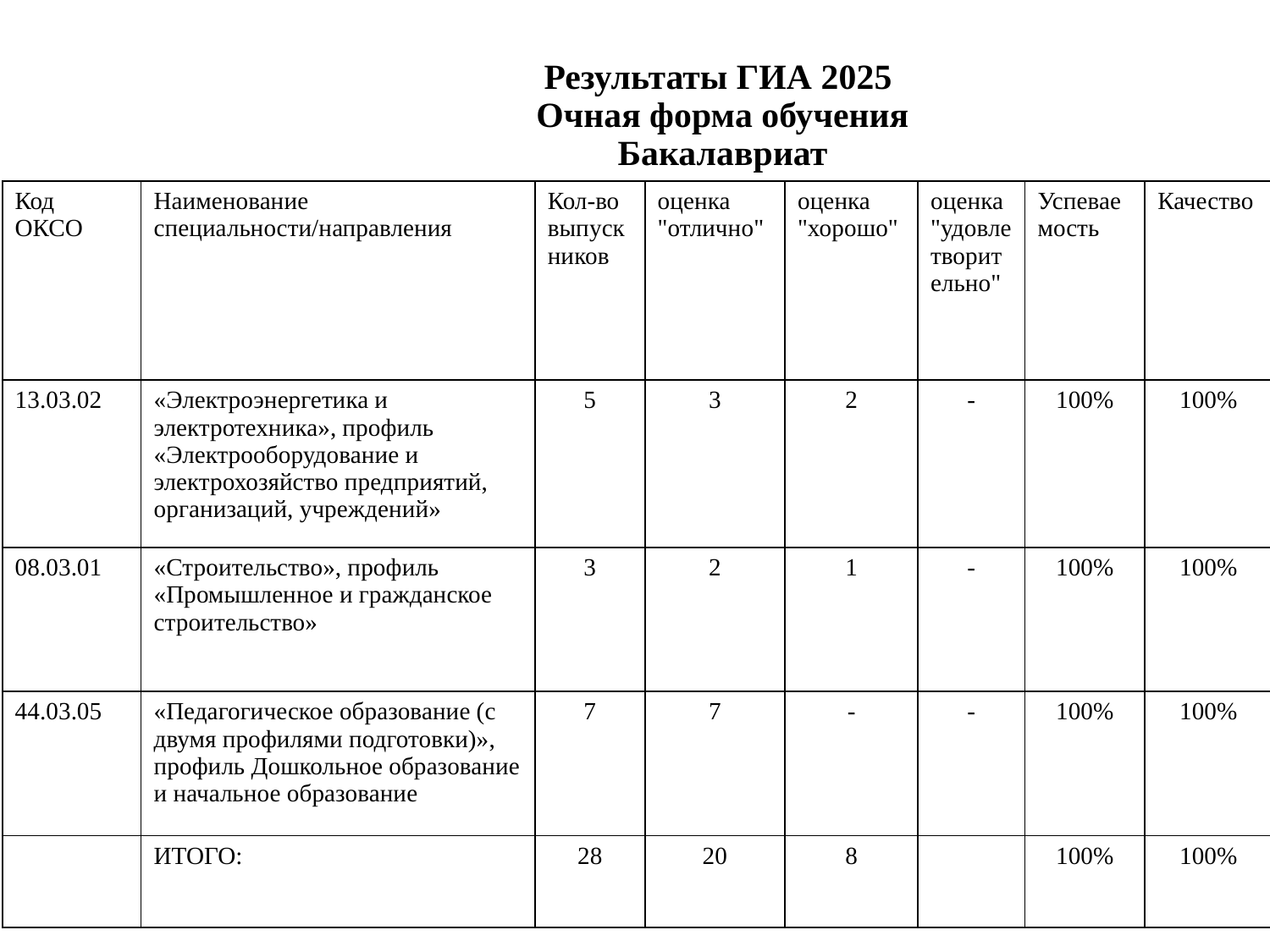

# Результаты ГИА 2025 Очная форма обучения Бакалавриат
| Код ОКСО | Наименование специальности/направления | Кол-во выпускников | оценка "отлично" | оценка "хорошо" | оценка "удовлетворительно" | Успеваемость | Качество |
| --- | --- | --- | --- | --- | --- | --- | --- |
| 13.03.02 | «Электроэнергетика и электротехника», профиль «Электрооборудование и электрохозяйство предприятий, организаций, учреждений» | 5 | 3 | 2 | - | 100% | 100% |
| 08.03.01 | «Строительство», профиль «Промышленное и гражданское строительство» | 3 | 2 | 1 | - | 100% | 100% |
| 44.03.05 | «Педагогическое образование (с двумя профилями подготовки)», профиль Дошкольное образование и начальное образование | 7 | 7 | - | - | 100% | 100% |
|  | ИТОГО: | 28 | 20 | 8 |  | 100% | 100% |